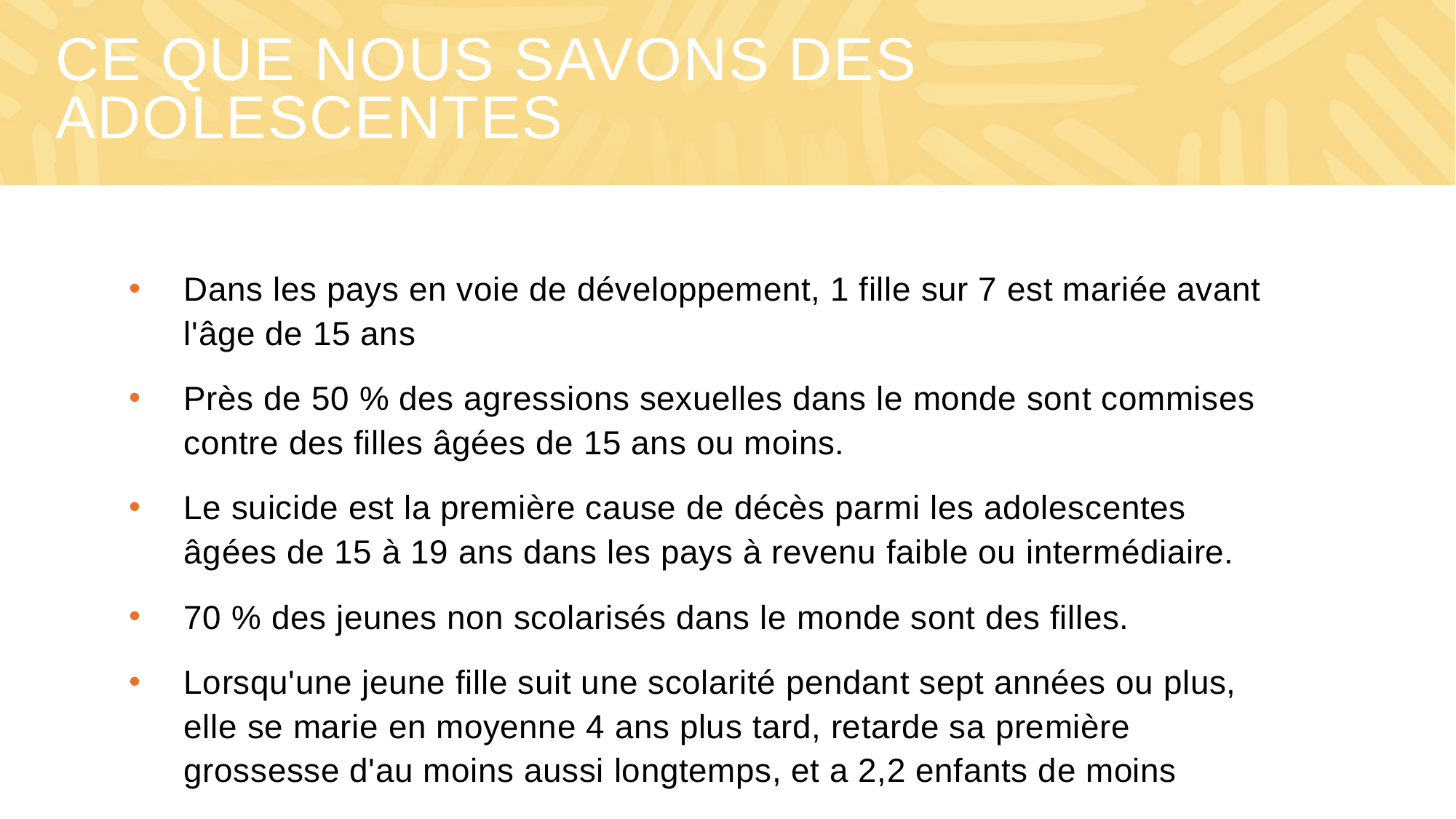

# Ce que nous savons des adolescentes
Dans les pays en voie de développement, 1 fille sur 7 est mariée avant l'âge de 15 ans
Près de 50 % des agressions sexuelles dans le monde sont commises contre des filles âgées de 15 ans ou moins.
Le suicide est la première cause de décès parmi les adolescentes âgées de 15 à 19 ans dans les pays à revenu faible ou intermédiaire.
70 % des jeunes non scolarisés dans le monde sont des filles.
Lorsqu'une jeune fille suit une scolarité pendant sept années ou plus, elle se marie en moyenne 4 ans plus tard, retarde sa première grossesse d'au moins aussi longtemps, et a 2,2 enfants de moins